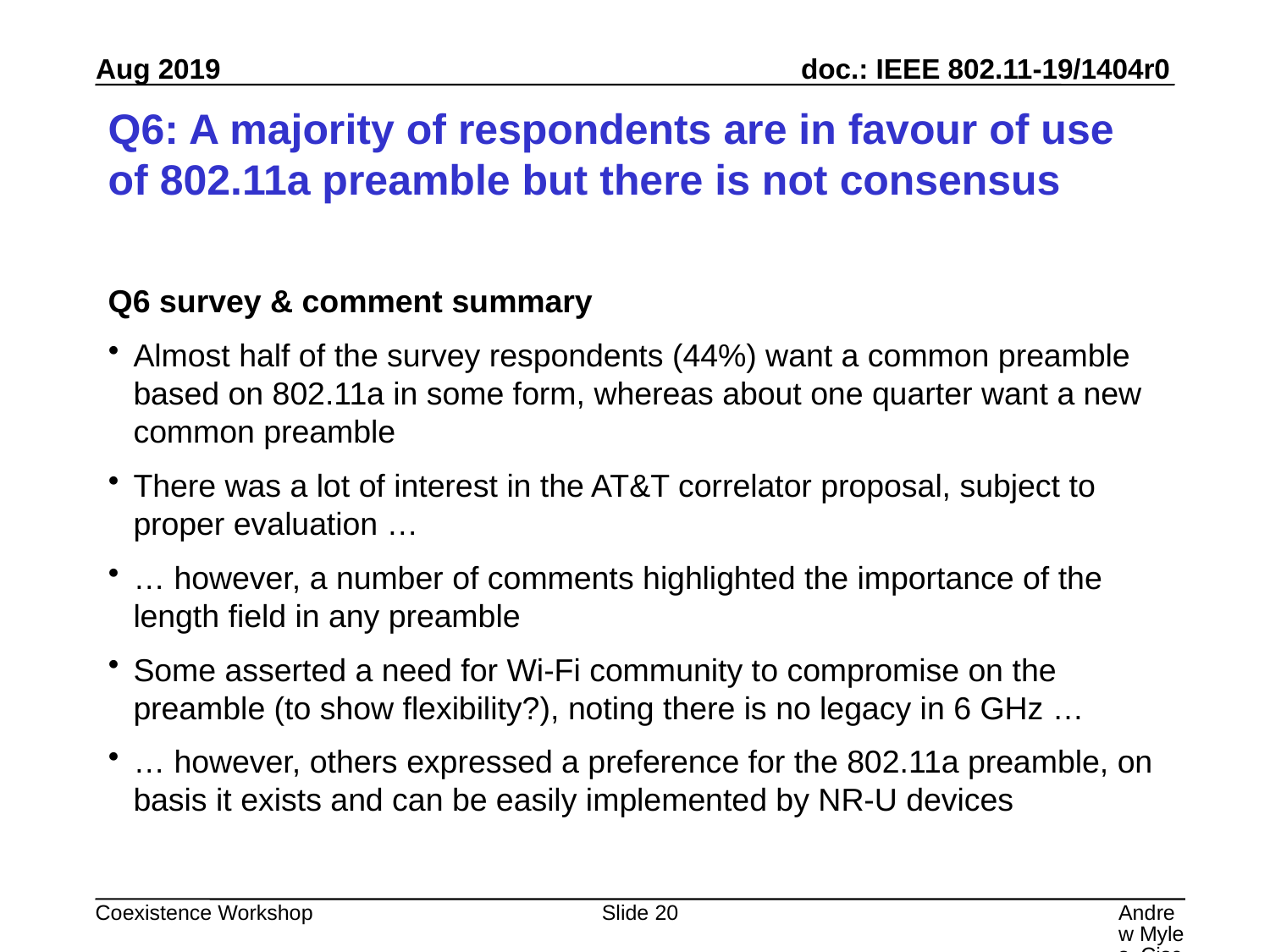

# Q6: A majority of respondents are in favour of use of 802.11a preamble but there is not consensus
Q6 survey & comment summary
Almost half of the survey respondents (44%) want a common preamble based on 802.11a in some form, whereas about one quarter want a new common preamble
There was a lot of interest in the AT&T correlator proposal, subject to proper evaluation …
… however, a number of comments highlighted the importance of the length field in any preamble
Some asserted a need for Wi-Fi community to compromise on the preamble (to show flexibility?), noting there is no legacy in 6 GHz …
… however, others expressed a preference for the 802.11a preamble, on basis it exists and can be easily implemented by NR-U devices
Slide 20
Andrew Myles, Cisco